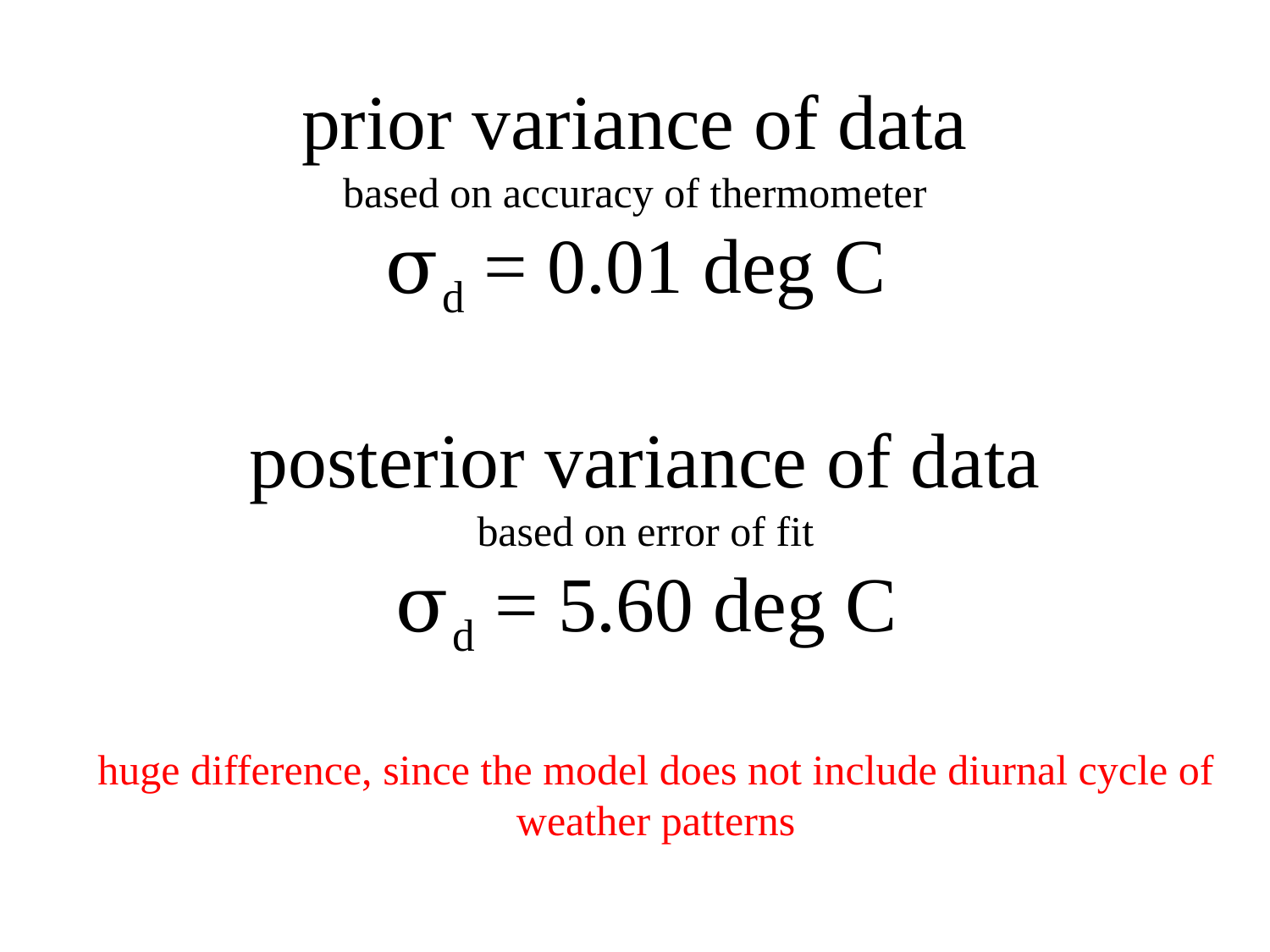

# prior variance of data based on accuracy of thermometer σd = 0.01 deg C
posterior variance of data
based on error of fit
σd = 5.60 deg C
huge difference, since the model does not include diurnal cycle of weather patterns